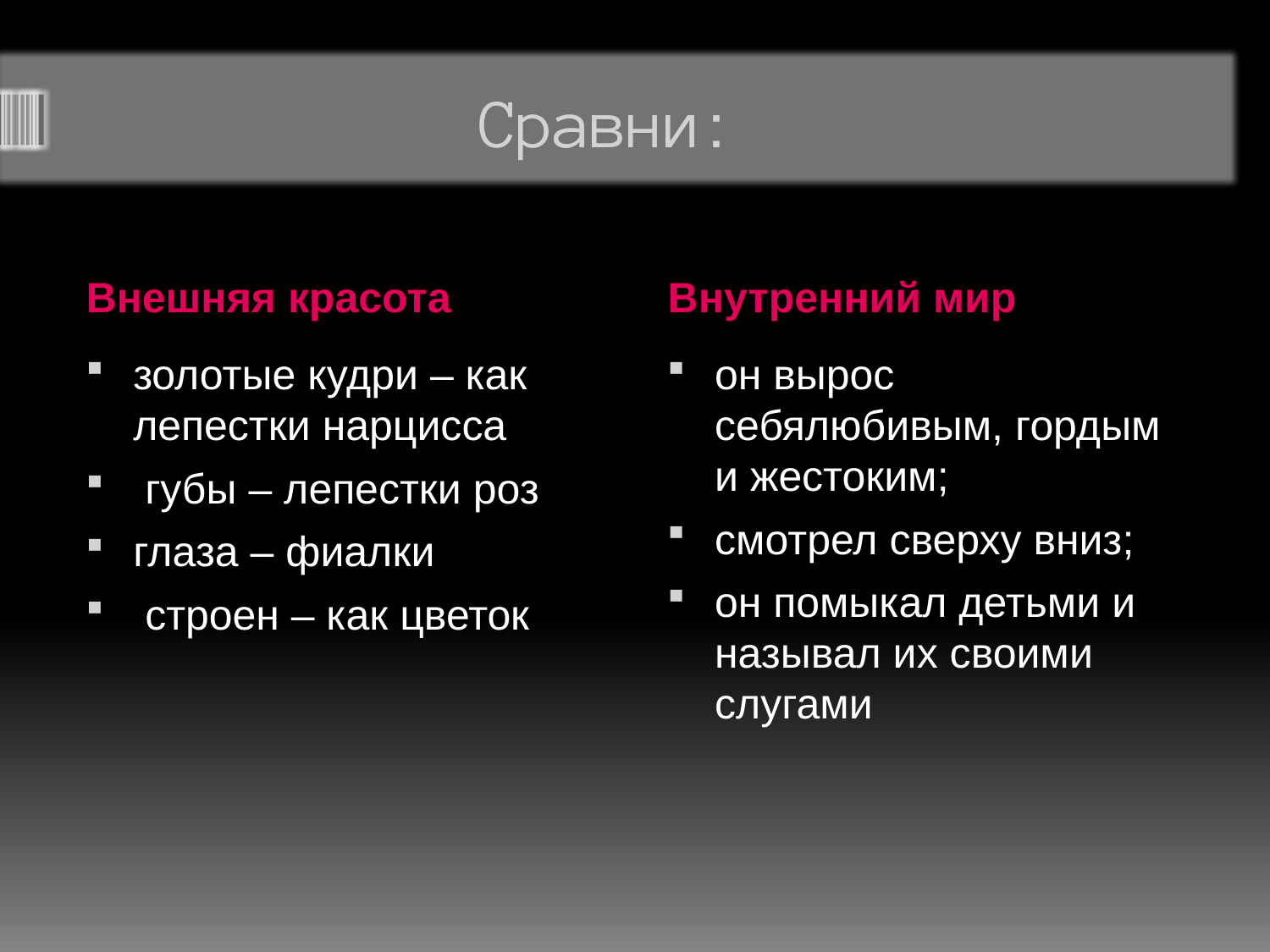

# Сравни:
Внешняя красота
Внутренний мир
золотые кудри – как лепестки нарцисса
 губы – лепестки роз
глаза – фиалки
 строен – как цветок
он вырос себялюбивым, гордым и жестоким;
смотрел сверху вниз;
он помыкал детьми и называл их своими слугами